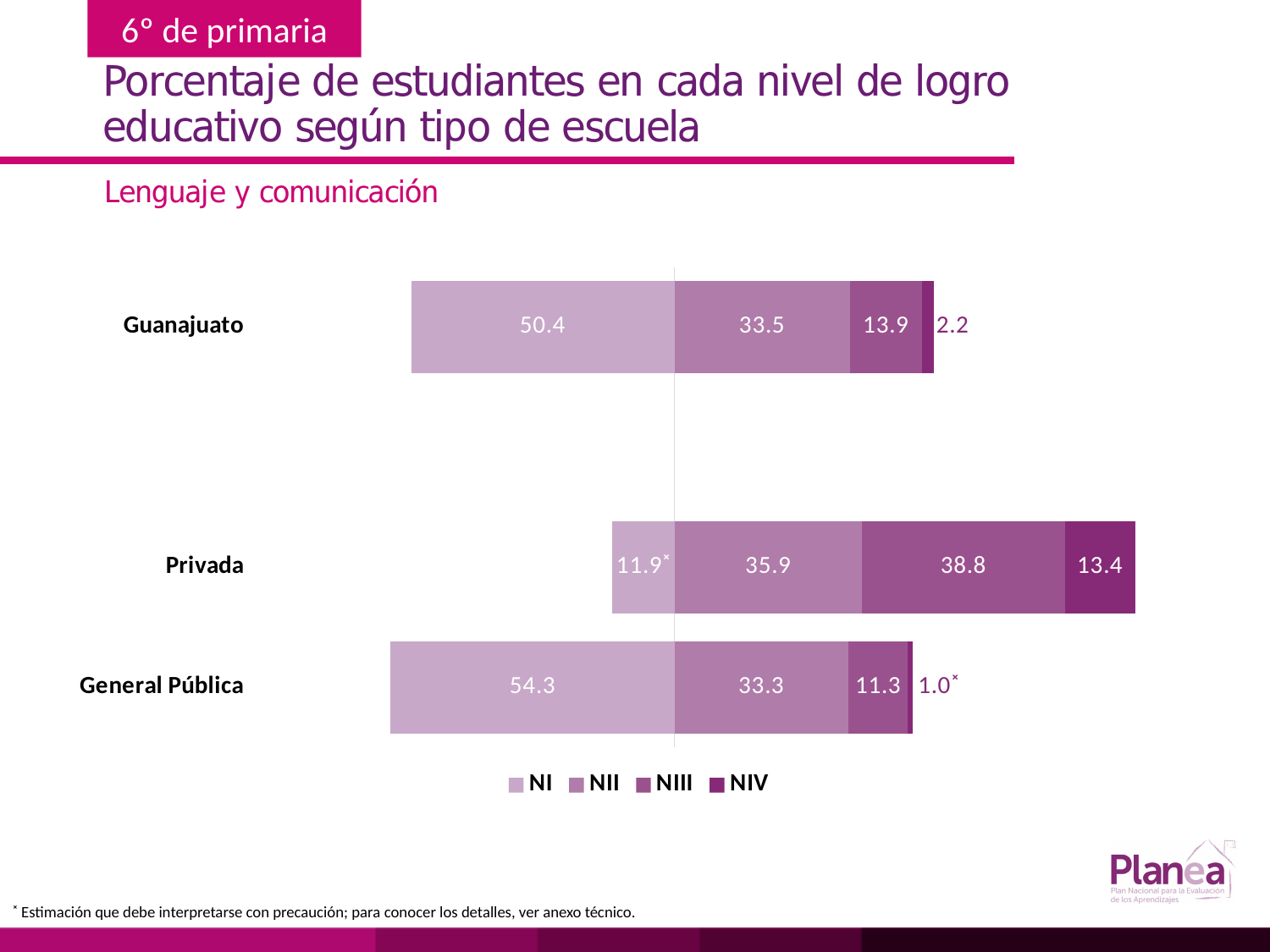

# Porcentaje de estudiantes en cada nivel de logro educativo según tipo de escuela

Lenguaje y comunicación

### Chart

| Category |  |  |  |  |
|---|---|---|---|---|
| General Pública | -54.3 | 33.3 | 11.3 | 1.0 |
| Privada | -11.9 | 35.9 | 38.8 | 13.4 |
|  | None | None | None | None |
| Guanajuato | -50.4 | 33.5 | 13.9 | 2.2 |
˟ Estimación que debe interpretarse con precaución; para conocer los detalles, ver anexo técnico.